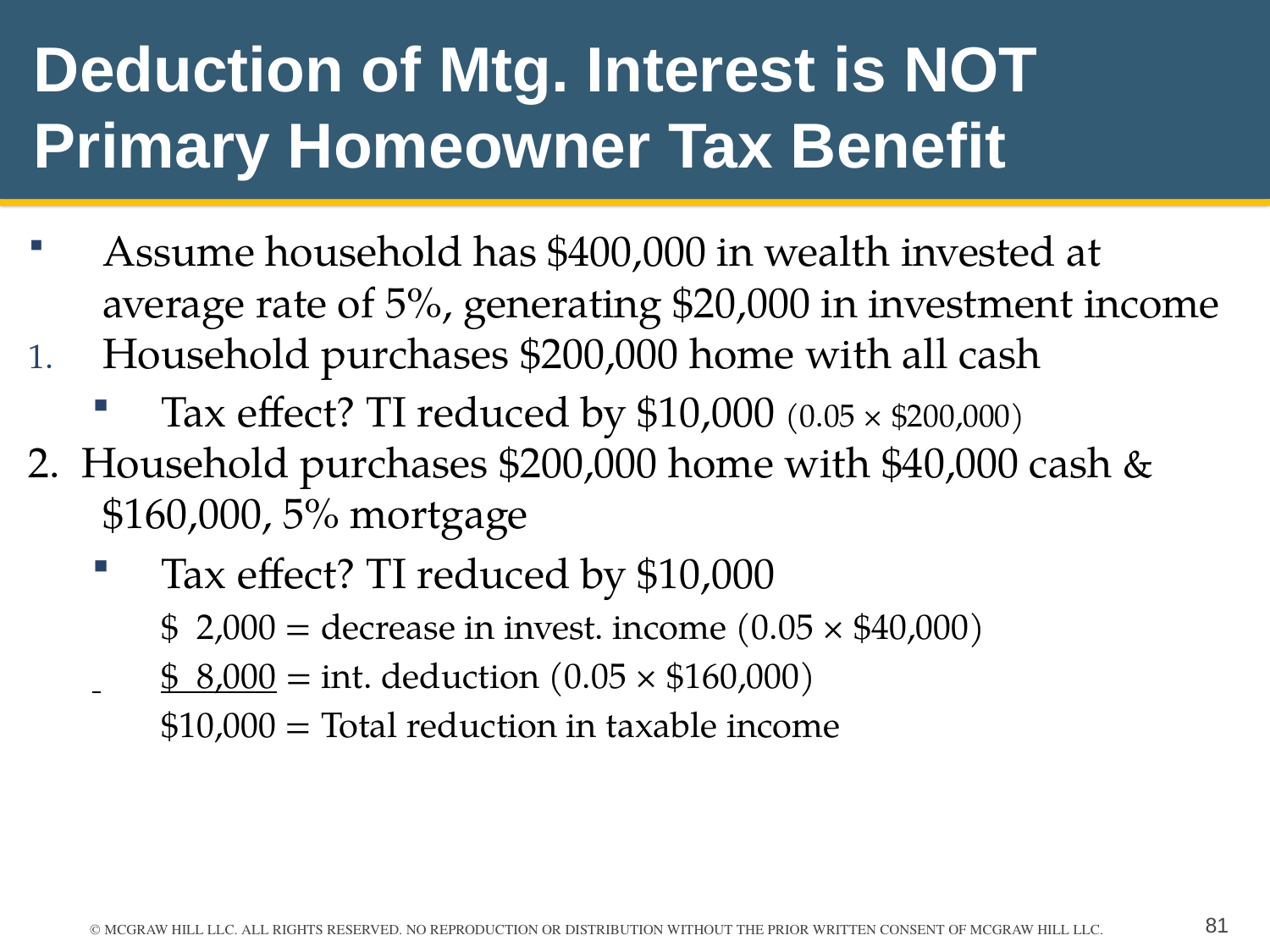

# Deduction of Mtg. Interest is NOT Primary Homeowner Tax Benefit
Assume household has $400,000 in wealth invested at average rate of 5%, generating $20,000 in investment income
Household purchases $200,000 home with all cash
Tax effect? TI reduced by $10,000 (0.05 × $200,000)
2.  Household purchases $200,000 home with $40,000 cash & $160,000, 5% mortgage
Tax effect? TI reduced by $10,000
	$  2,000 = decrease in invest. income (0.05 × $40,000)
 	$  8,000 = int. deduction (0.05 × $160,000)
	$10,000 = Total reduction in taxable income
© MCGRAW HILL LLC. ALL RIGHTS RESERVED. NO REPRODUCTION OR DISTRIBUTION WITHOUT THE PRIOR WRITTEN CONSENT OF MCGRAW HILL LLC.
81